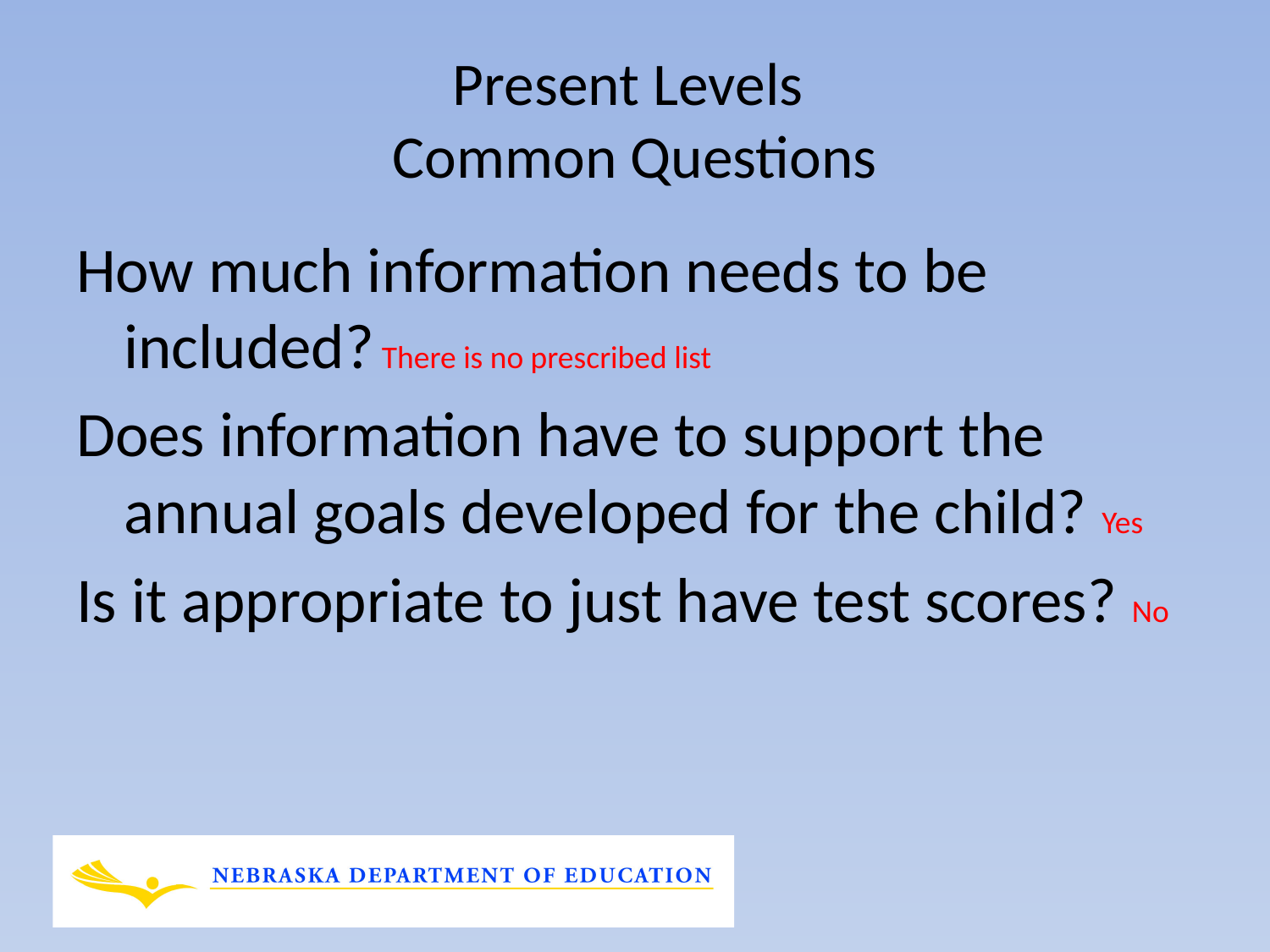

# Present Levels Common Questions
How much information needs to be included? There is no prescribed list
Does information have to support the annual goals developed for the child? Yes
Is it appropriate to just have test scores? No